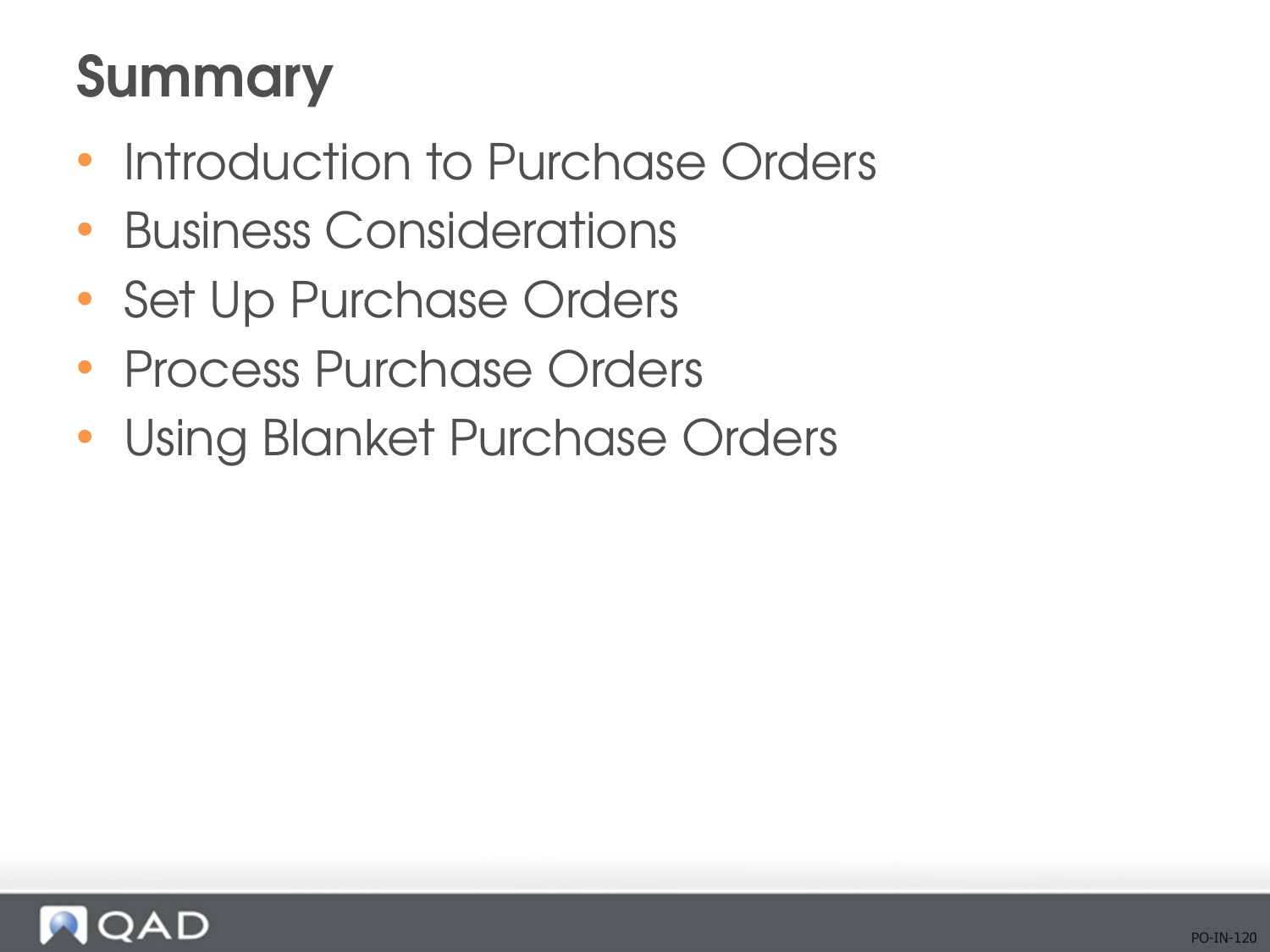

# Summary
Introduction to Purchase Orders
Business Considerations
Set Up Purchase Orders
Process Purchase Orders
Using Blanket Purchase Orders
PO-IN-120